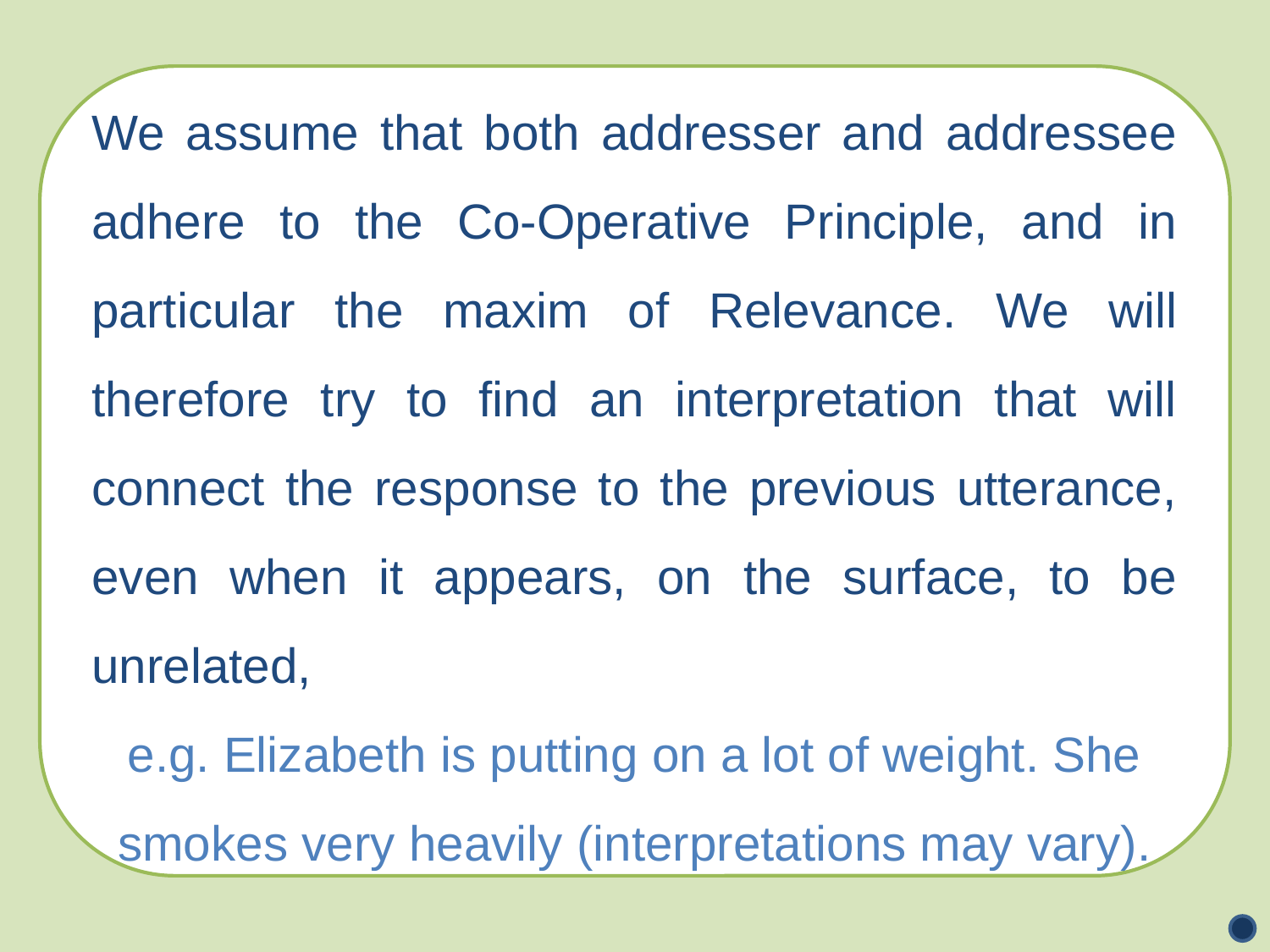

We assume that both addresser and addressee adhere to the Co-Operative Principle, and in particular the maxim of Relevance. We will therefore try to find an interpretation that will connect the response to the previous utterance, even when it appears, on the surface, to be unrelated,
e.g. Elizabeth is putting on a lot of weight. She smokes very heavily (interpretations may vary).